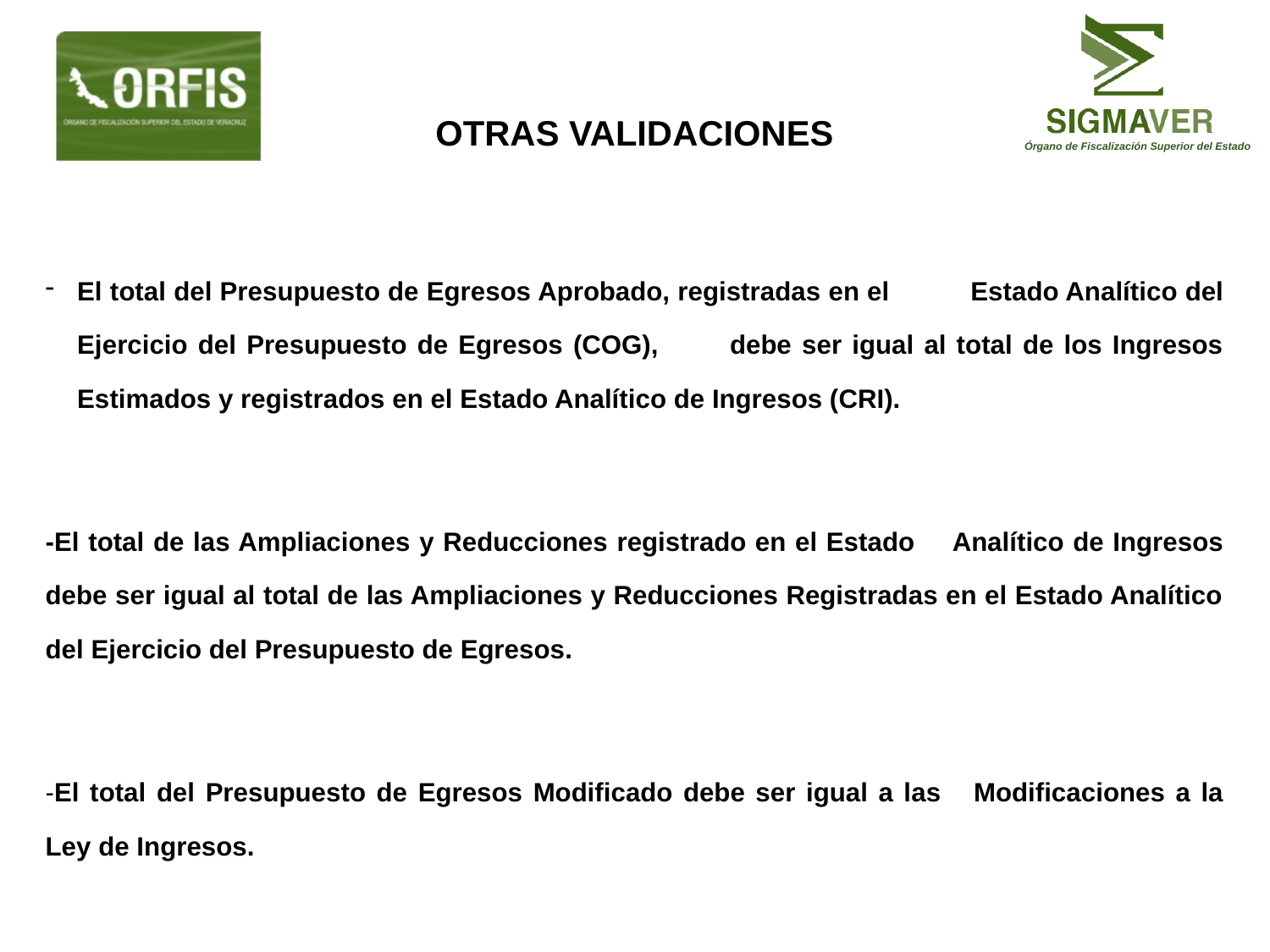

# OTRAS VALIDACIONES
El total del Presupuesto de Egresos Aprobado, registradas en el 	Estado Analítico del Ejercicio del Presupuesto de Egresos (COG), 	debe ser igual al total de los Ingresos Estimados y registrados en el Estado Analítico de Ingresos (CRI).

-El total de las Ampliaciones y Reducciones registrado en el Estado 	Analítico de Ingresos debe ser igual al total de las Ampliaciones y Reducciones Registradas en el Estado Analítico del Ejercicio del Presupuesto de Egresos.

-El total del Presupuesto de Egresos Modificado debe ser igual a las 	Modificaciones a la Ley de Ingresos.